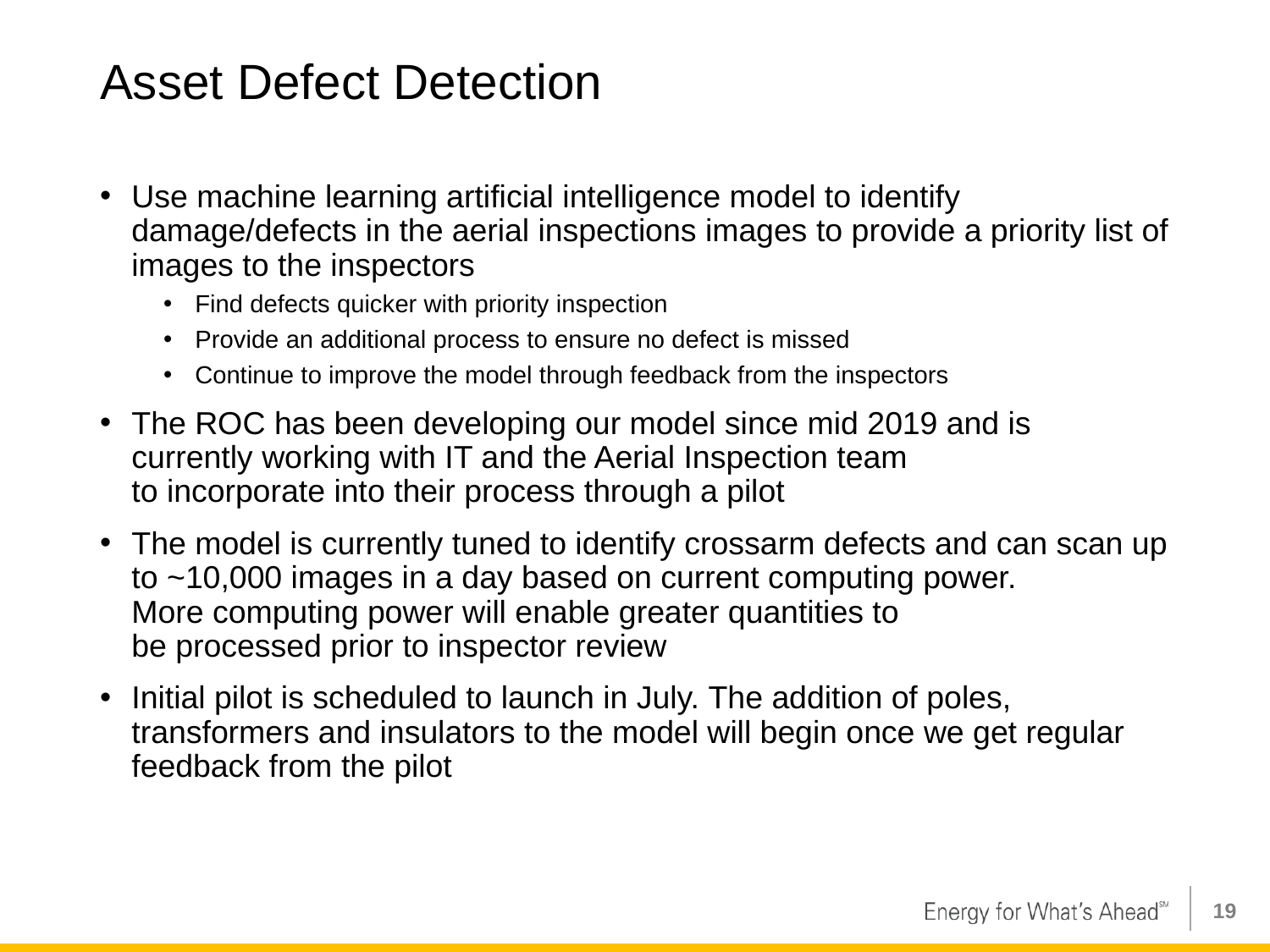

# Asset Defect Detection
Use machine learning artificial intelligence model to identify damage/defects in the aerial inspections images to provide a priority list of images to the inspectors
Find defects quicker with priority inspection
Provide an additional process to ensure no defect is missed
Continue to improve the model through feedback from the inspectors
The ROC has been developing our model since mid 2019 and is currently working with IT and the Aerial Inspection team to incorporate into their process through a pilot
The model is currently tuned to identify crossarm defects and can scan up to ~10,000 images in a day based on current computing power. More computing power will enable greater quantities to be processed prior to inspector review
Initial pilot is scheduled to launch in July. The addition of poles, transformers and insulators to the model will begin once we get regular feedback from the pilot